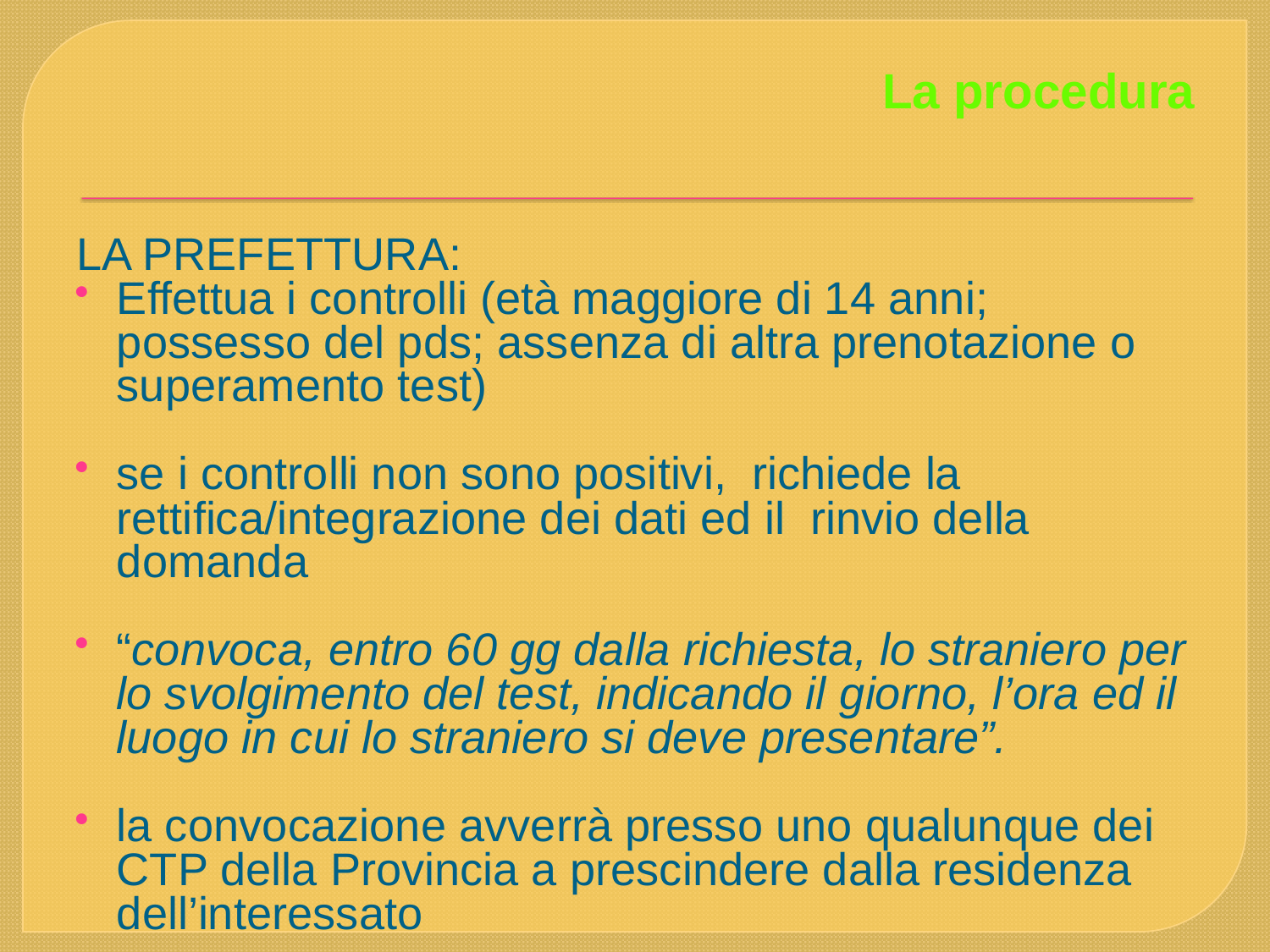

LA PREFETTURA:
Effettua i controlli (età maggiore di 14 anni; possesso del pds; assenza di altra prenotazione o superamento test)

se i controlli non sono positivi,  richiede la rettifica/integrazione dei dati ed il  rinvio della domanda

“convoca, entro 60 gg dalla richiesta, lo straniero per lo svolgimento del test, indicando il giorno, l’ora ed il luogo in cui lo straniero si deve presentare”.

la convocazione avverrà presso uno qualunque dei CTP della Provincia a prescindere dalla residenza dell’interessato
La procedura